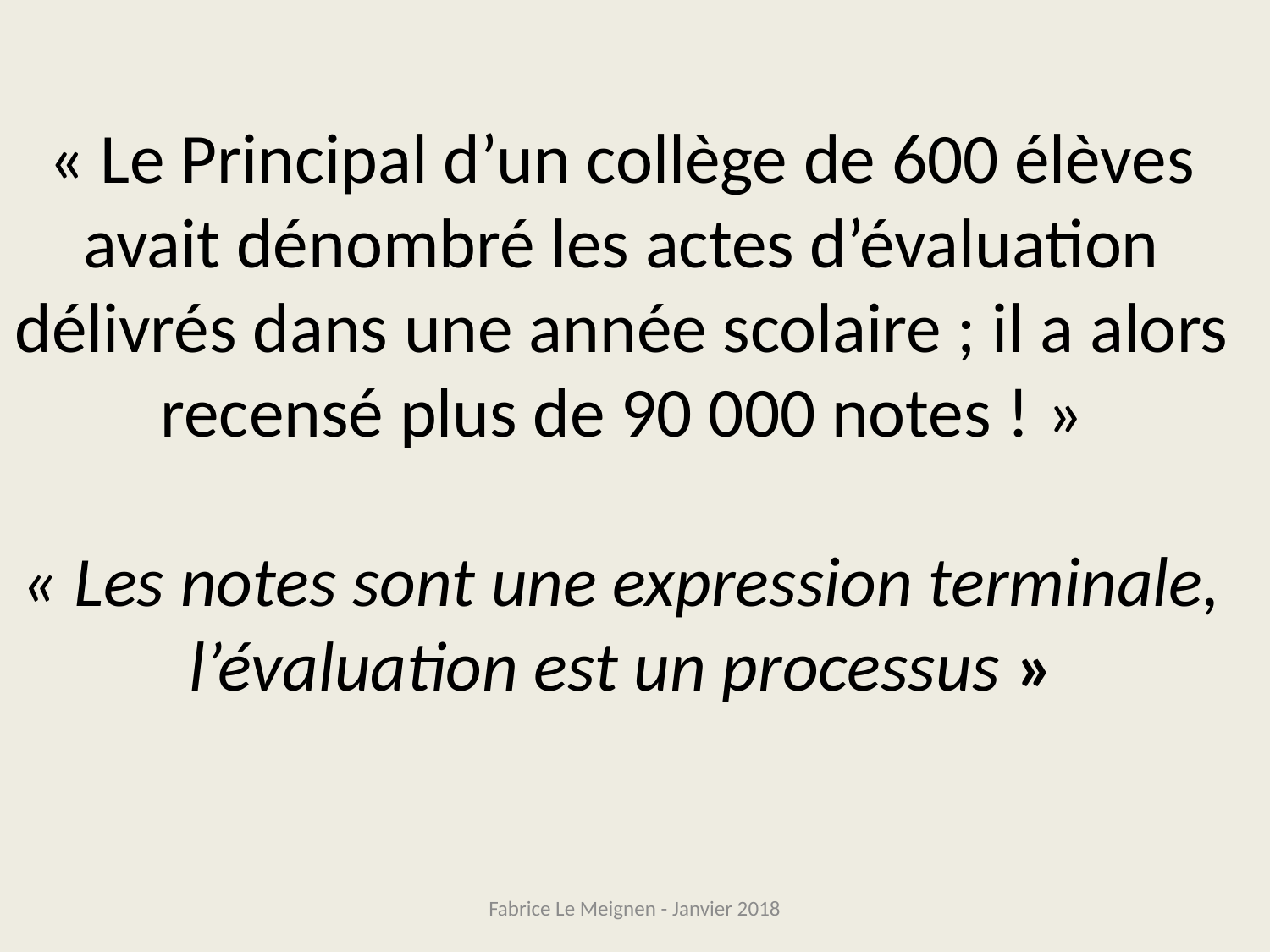

« Le Principal d’un collège de 600 élèves avait dénombré les actes d’évaluation délivrés dans une année scolaire ; il a alors recensé plus de 90 000 notes ! »

« Les notes sont une expression terminale, l’évaluation est un processus »
Fabrice Le Meignen - Janvier 2018